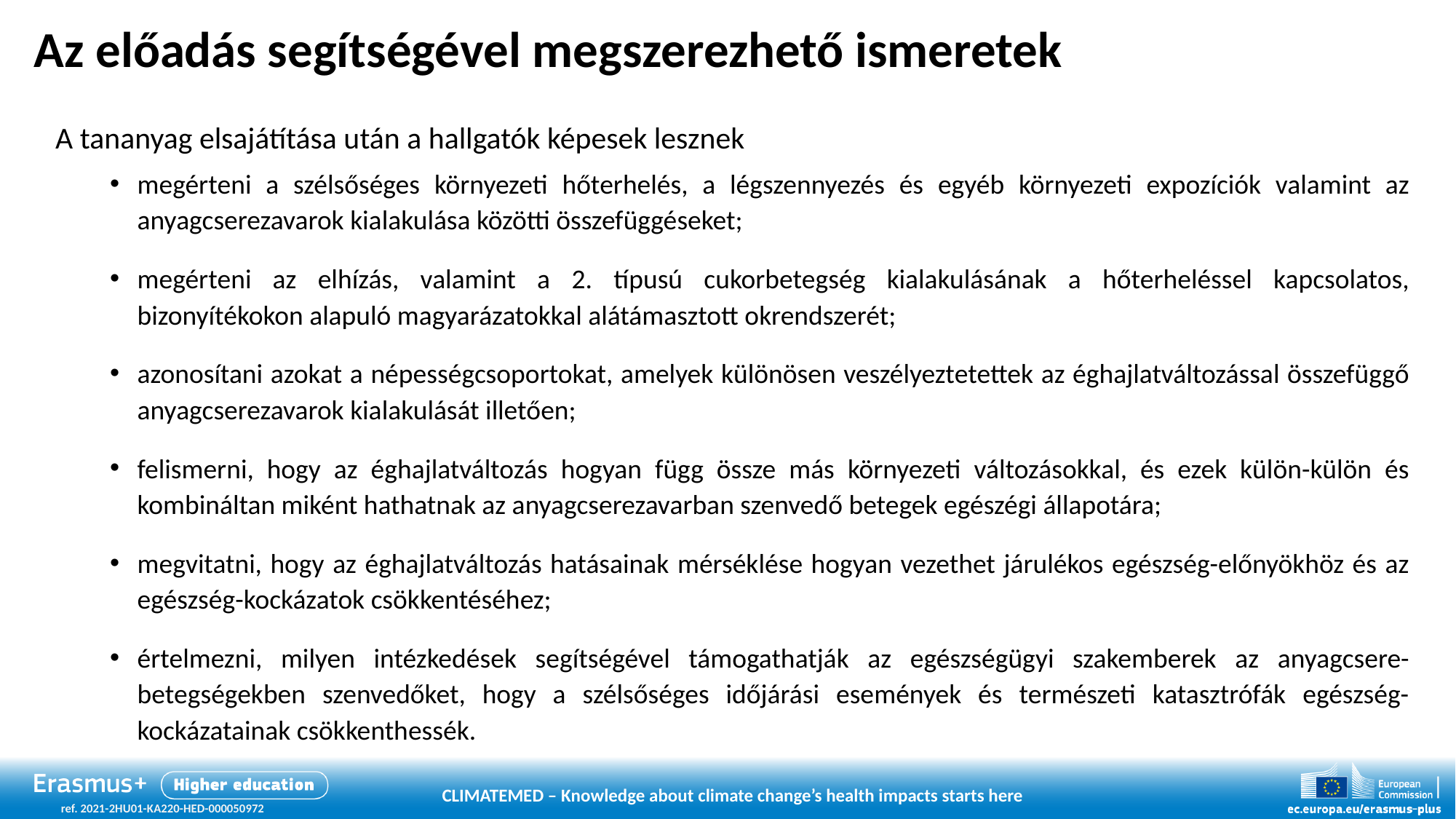

# Az előadás segítségével megszerezhető ismeretek
A tananyag elsajátítása után a hallgatók képesek lesznek
megérteni a szélsőséges környezeti hőterhelés, a légszennyezés és egyéb környezeti expozíciók valamint az anyagcserezavarok kialakulása közötti összefüggéseket;
megérteni az elhízás, valamint a 2. típusú cukorbetegség kialakulásának a hőterheléssel kapcsolatos, bizonyítékokon alapuló magyarázatokkal alátámasztott okrendszerét;
azonosítani azokat a népességcsoportokat, amelyek különösen veszélyeztetettek az éghajlatváltozással összefüggő anyagcserezavarok kialakulását illetően;
felismerni, hogy az éghajlatváltozás hogyan függ össze más környezeti változásokkal, és ezek külön-külön és kombináltan miként hathatnak az anyagcserezavarban szenvedő betegek egészégi állapotára;
megvitatni, hogy az éghajlatváltozás hatásainak mérséklése hogyan vezethet járulékos egészség-előnyökhöz és az egészség-kockázatok csökkentéséhez;
értelmezni, milyen intézkedések segítségével támogathatják az egészségügyi szakemberek az anyagcsere-betegségekben szenvedőket, hogy a szélsőséges időjárási események és természeti katasztrófák egészség-kockázatainak csökkenthessék.